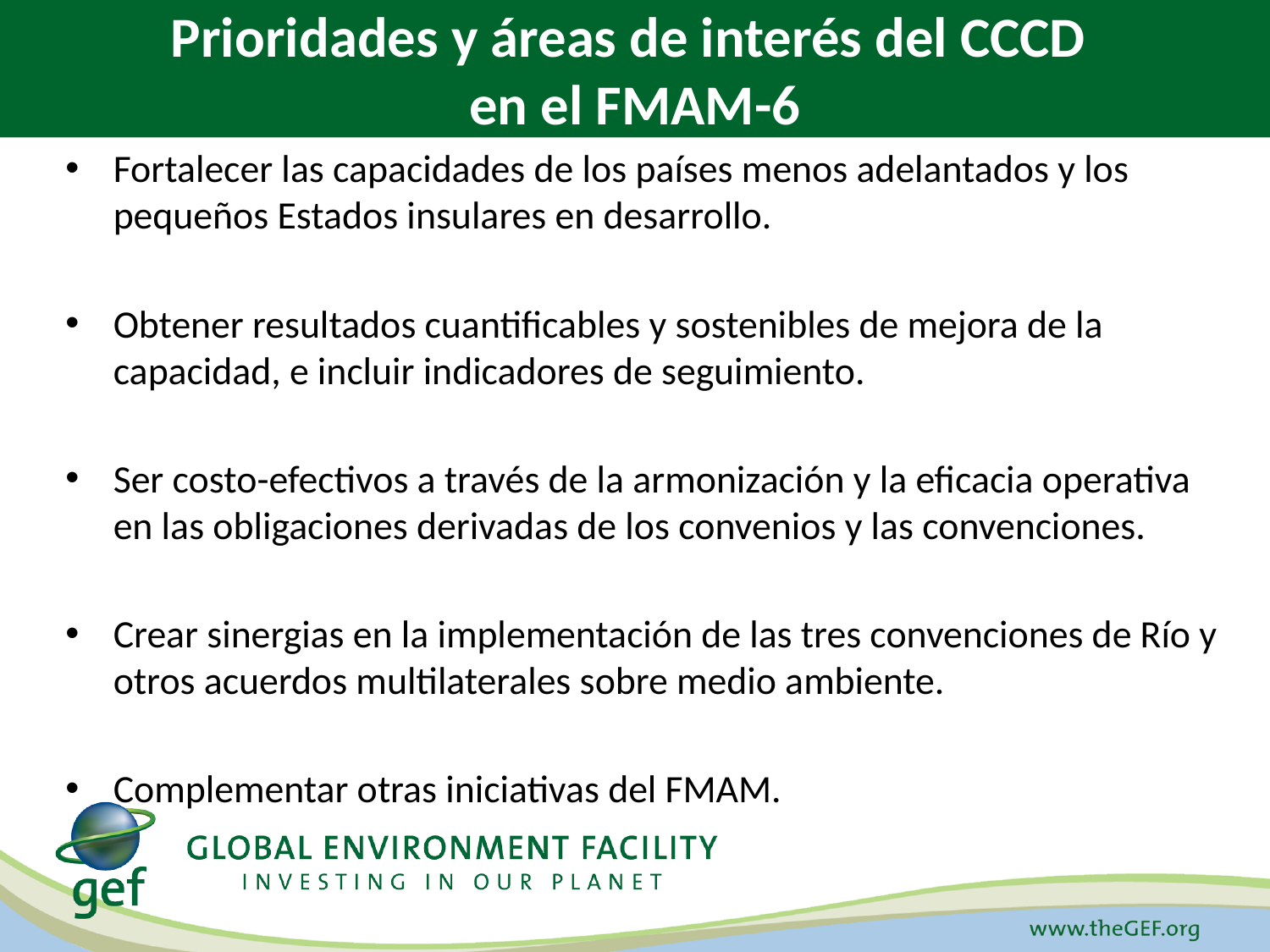

Prioridades y áreas de interés del CCCD
en el FMAM-6
Fortalecer las capacidades de los países menos adelantados y los pequeños Estados insulares en desarrollo.

Obtener resultados cuantificables y sostenibles de mejora de la capacidad, e incluir indicadores de seguimiento.

Ser costo-efectivos a través de la armonización y la eficacia operativa en las obligaciones derivadas de los convenios y las convenciones.

Crear sinergias en la implementación de las tres convenciones de Río y otros acuerdos multilaterales sobre medio ambiente.

Complementar otras iniciativas del FMAM.